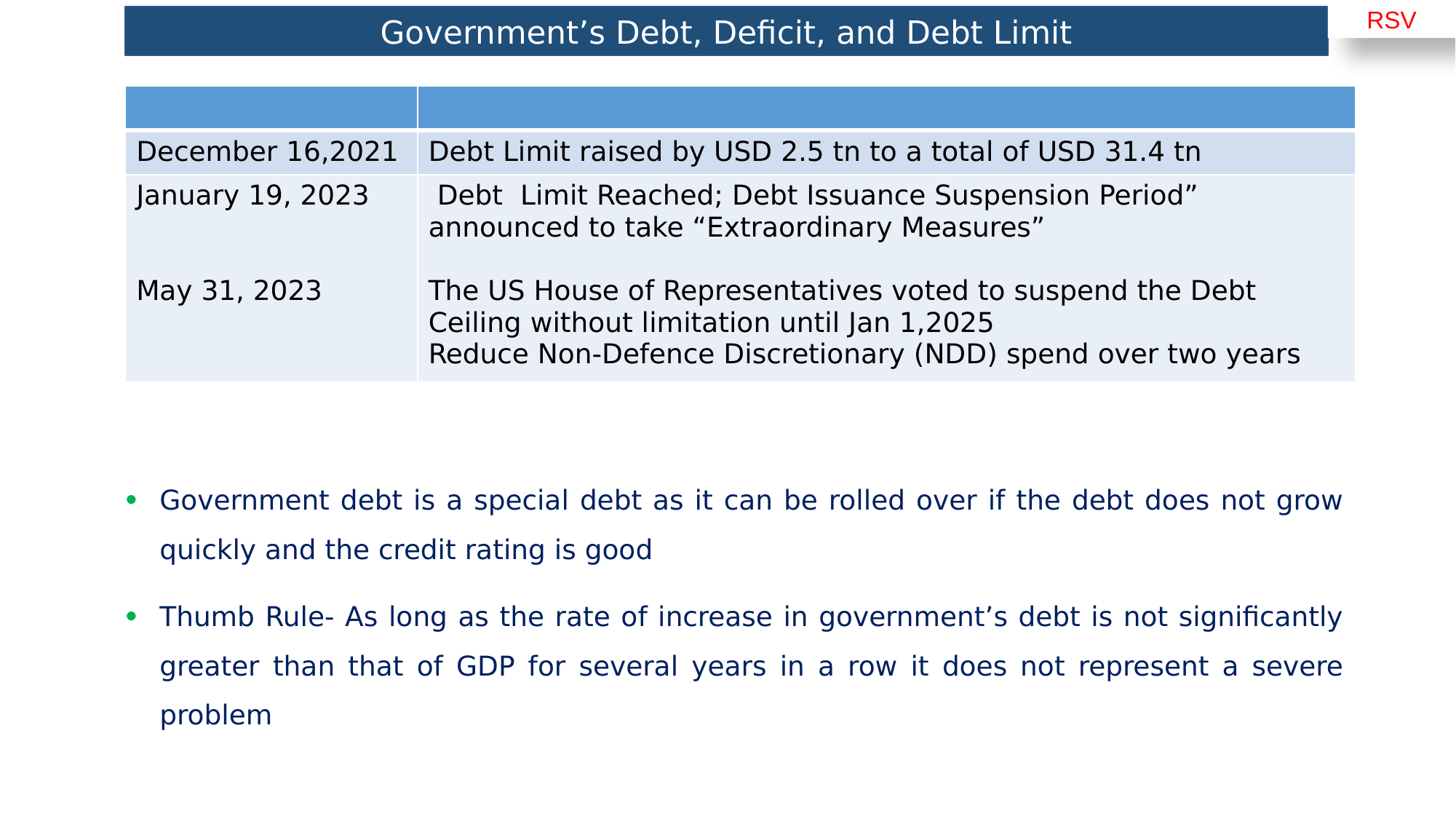

RSV
Government’s Debt, Deficit, and Debt Limit

Government debt is a special debt as it can be rolled over if the debt does not grow quickly and the credit rating is good
Thumb Rule- As long as the rate of increase in government’s debt is not significantly greater than that of GDP for several years in a row it does not represent a severe problem

|  |  |
| --- | --- |
| December 16,2021 | Debt Limit raised by USD 2.5 tn to a total of USD 31.4 tn |
| January 19, 2023 May 31, 2023 | Debt Limit Reached; Debt Issuance Suspension Period” announced to take “Extraordinary Measures” The US House of Representatives voted to suspend the Debt Ceiling without limitation until Jan 1,2025 Reduce Non-Defence Discretionary (NDD) spend over two years |
4